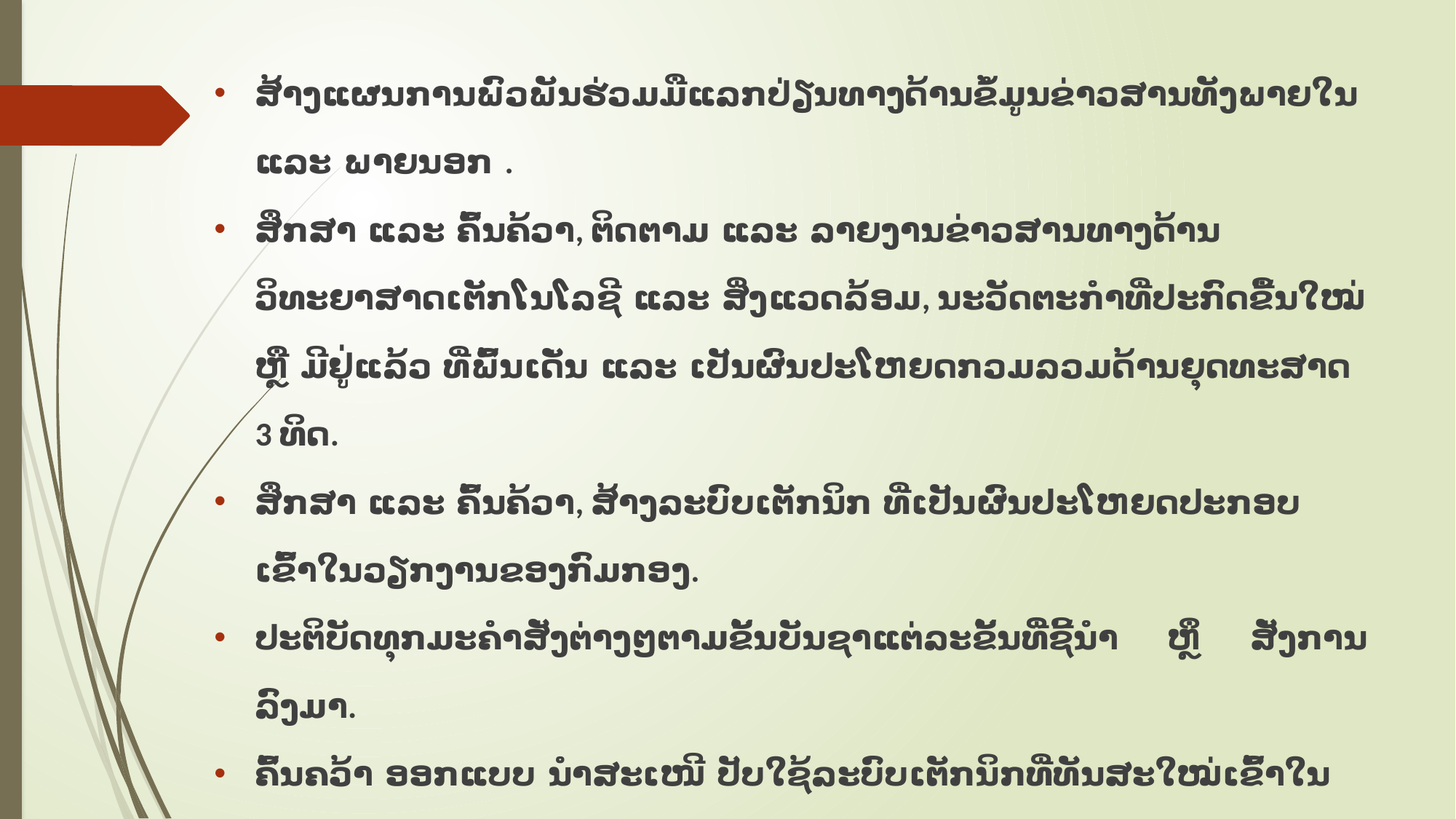

ສ້າງແຜນການພົວພັນຮ່ວມມືແລກປ່ຽນທາງດ້ານຂໍ້ມູນຂ່າວສານທັງພາຍໃນ ແລະ ພາຍນອກ .
ສຶກສາ ແລະ ຄົ້ນຄ້ວາ, ຕິດຕາມ ແລະ ລາຍງານຂ່າວສານທາງດ້ານວິທະຍາສາດເຕັກໂນໂລຊີ ແລະ ສິ່ງແວດລ້ອມ, ນະວັດຕະກຳທີ່ປະກົດຂື້ນໃໝ່ ຫຼື ມີຢູ່ແລ້ວ ທີ່ພົ້ນເດັ່ນ ແລະ ເປັນຜົນປະໂຫຍດກວມລວມດ້ານຍຸດທະສາດ 3 ທິດ.
ສຶກສາ ແລະ ຄົ້ນຄ້ວາ, ສ້າງລະບົບເຕັກນິກ ທີ່ເປັນຜົນປະໂຫຍດປະກອບເຂົ້າໃນວຽກງານຂອງກົມກອງ.
ປະຕິບັດທຸກມະຄຳສັ່ງຕ່າງໆຕາມຂັ້ນບັນຊາແຕ່ລະຂັ້ນທີິ່ຊີ້ນຳ ຫຼຶ ສັ່ງການລົງມາ.
ຄົ້ນຄວ້າ ອອກແບບ ນຳສະເໜີ ປັບໃຊ້ລະບົບເຕັກນິກທີ່ທັນສະໃໝ່ເຂົ້າໃນວຽກງານວິຊາສະເພາະ.
ຄົ້ນຄ້ວາສ້າງລະບົບປ້ອງກັນ ສະກັດກັ້ນ ແລະ ຕ້ານການກໍ່ອາຊະຍາກຳທາງໄຊເບີ.
ປະສານສົມທົບ ກັບ ພາກສ່ວນຕ່າງໆ ໃນການເກັບກຳ ລວບລວມ ວິເຄາະຂໍ້ມູນຂ່າວສານເທັກໂນໂລຊີ ທີ່ເກີດຂື້ນໄໝ່ ເພື່ອລາຍງານເປັນຂ່າວ ໃຫ້ຂັ້ນບັນຊາຂອງຕົນ .